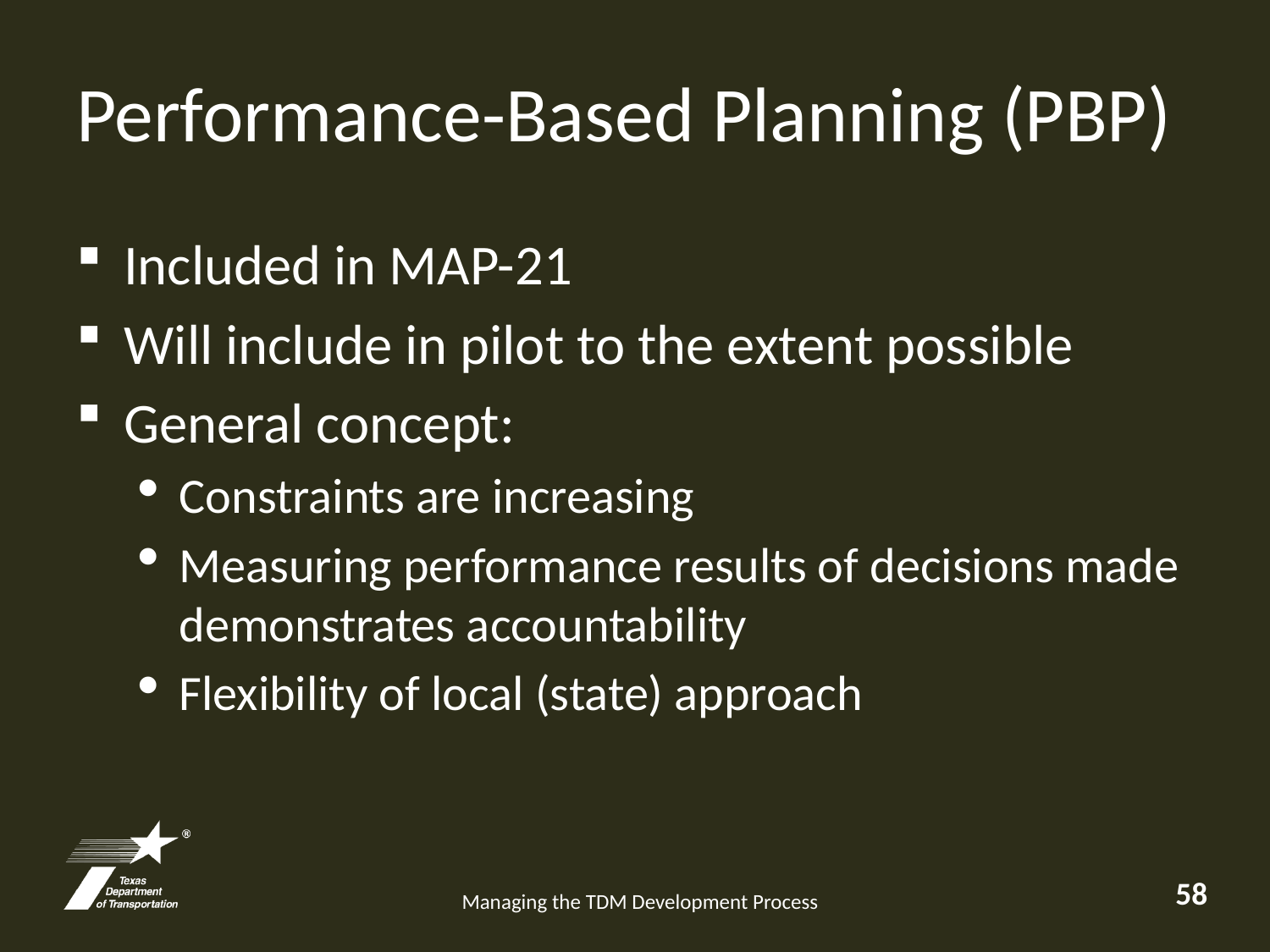

# Performance-Based Planning (PBP)
Included in MAP-21
Will include in pilot to the extent possible
General concept:
Constraints are increasing
Measuring performance results of decisions made  demonstrates accountability
Flexibility of local (state) approach